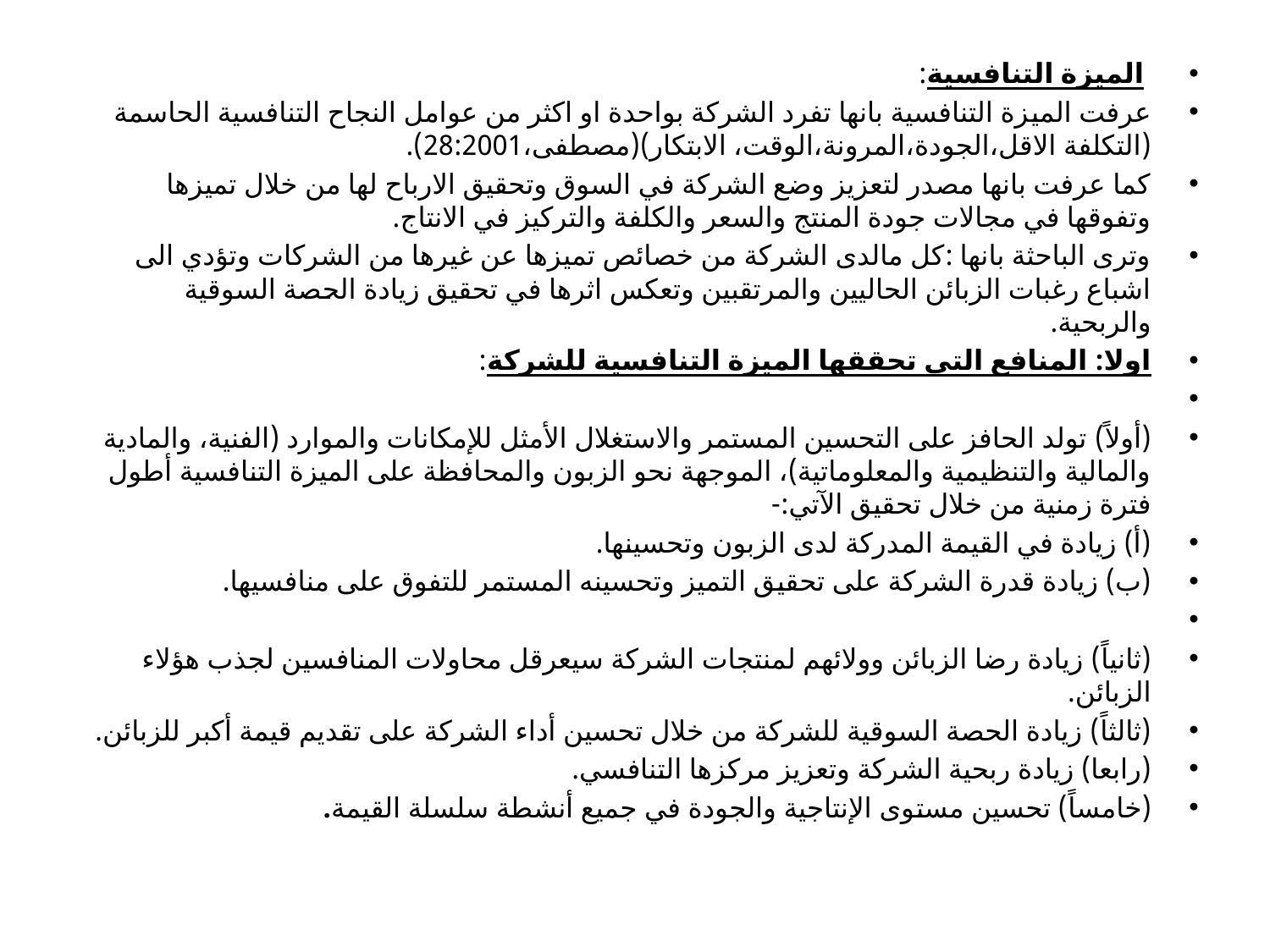

#
 الميزة التنافسية:
عرفت الميزة التنافسية بانها تفرد الشركة بواحدة او اكثر من عوامل النجاح التنافسية الحاسمة (التكلفة الاقل،الجودة،المرونة،الوقت، الابتكار)(مصطفى،28:2001).
كما عرفت بانها مصدر لتعزيز وضع الشركة في السوق وتحقيق الارباح لها من خلال تميزها وتفوقها في مجالات جودة المنتج والسعر والكلفة والتركيز في الانتاج.
وترى الباحثة بانها :كل مالدى الشركة من خصائص تميزها عن غيرها من الشركات وتؤدي الى اشباع رغبات الزبائن الحاليين والمرتقبين وتعكس اثرها في تحقيق زيادة الحصة السوقية والربحية.
اولا: المنافع التي تحققها الميزة التنافسية للشركة:

(أولاً) تولد الحافز على التحسين المستمر والاستغلال الأمثل للإمكانات والموارد (الفنية، والمادية والمالية والتنظيمية والمعلوماتية)، الموجهة نحو الزبون والمحافظة على الميزة التنافسية أطول فترة زمنية من خلال تحقيق الآتي:-
(أ) زيادة في القيمة المدركة لدى الزبون وتحسينها.
(ب) زيادة قدرة الشركة على تحقيق التميز وتحسينه المستمر للتفوق على منافسيها.

(ثانياً) زيادة رضا الزبائن وولائهم لمنتجات الشركة سيعرقل محاولات المنافسين لجذب هؤلاء الزبائن.
(ثالثاً) زيادة الحصة السوقية للشركة من خلال تحسين أداء الشركة على تقديم قيمة أكبر للزبائن.
(رابعا) زيادة ربحية الشركة وتعزيز مركزها التنافسي.
(خامساً) تحسين مستوى الإنتاجية والجودة في جميع أنشطة سلسلة القيمة.